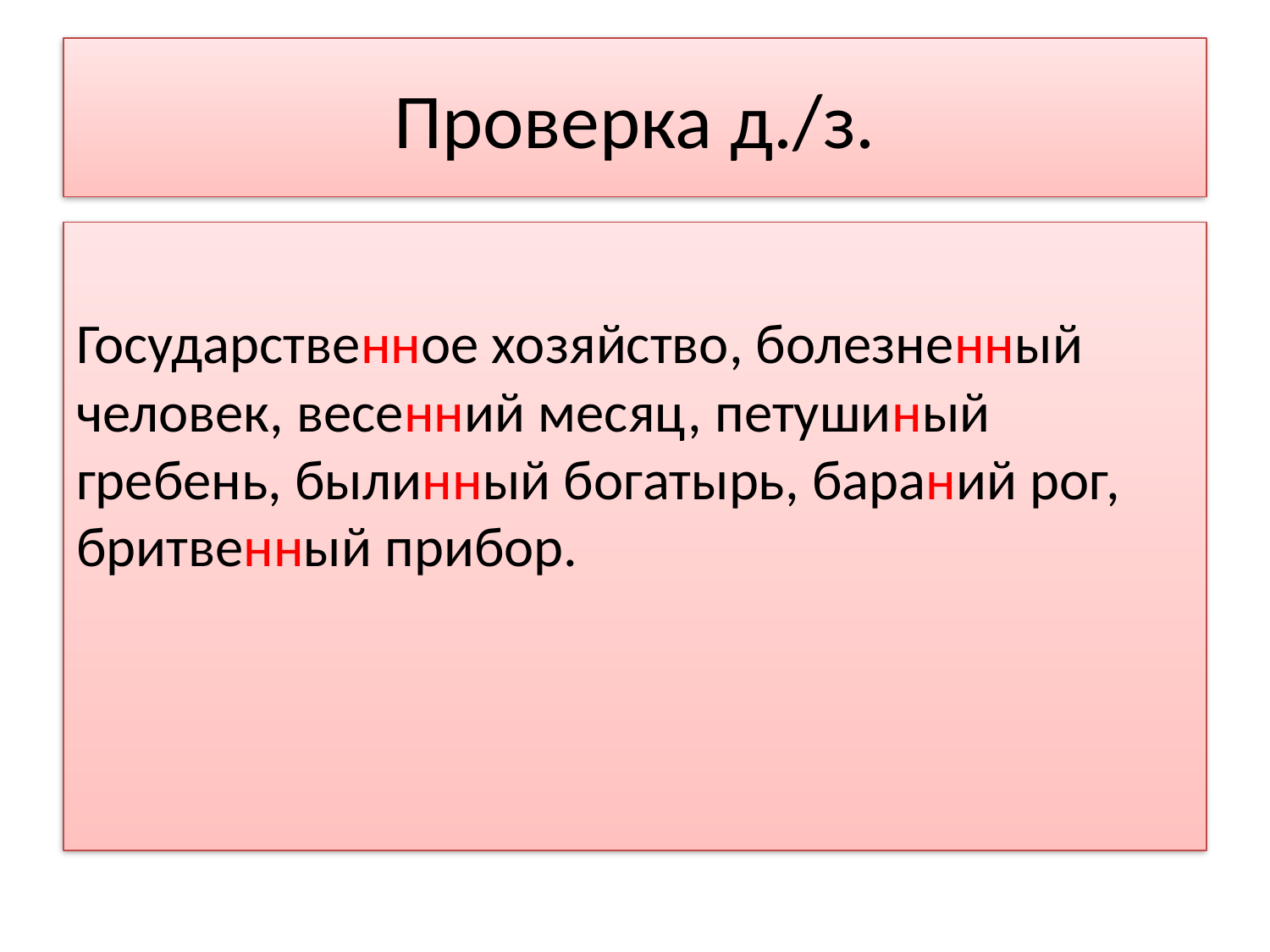

# Проверка д./з.

Государственное хозяйство, болезненный человек, весенний месяц, петушиный гребень, былинный богатырь, бараний рог, бритвенный прибор.